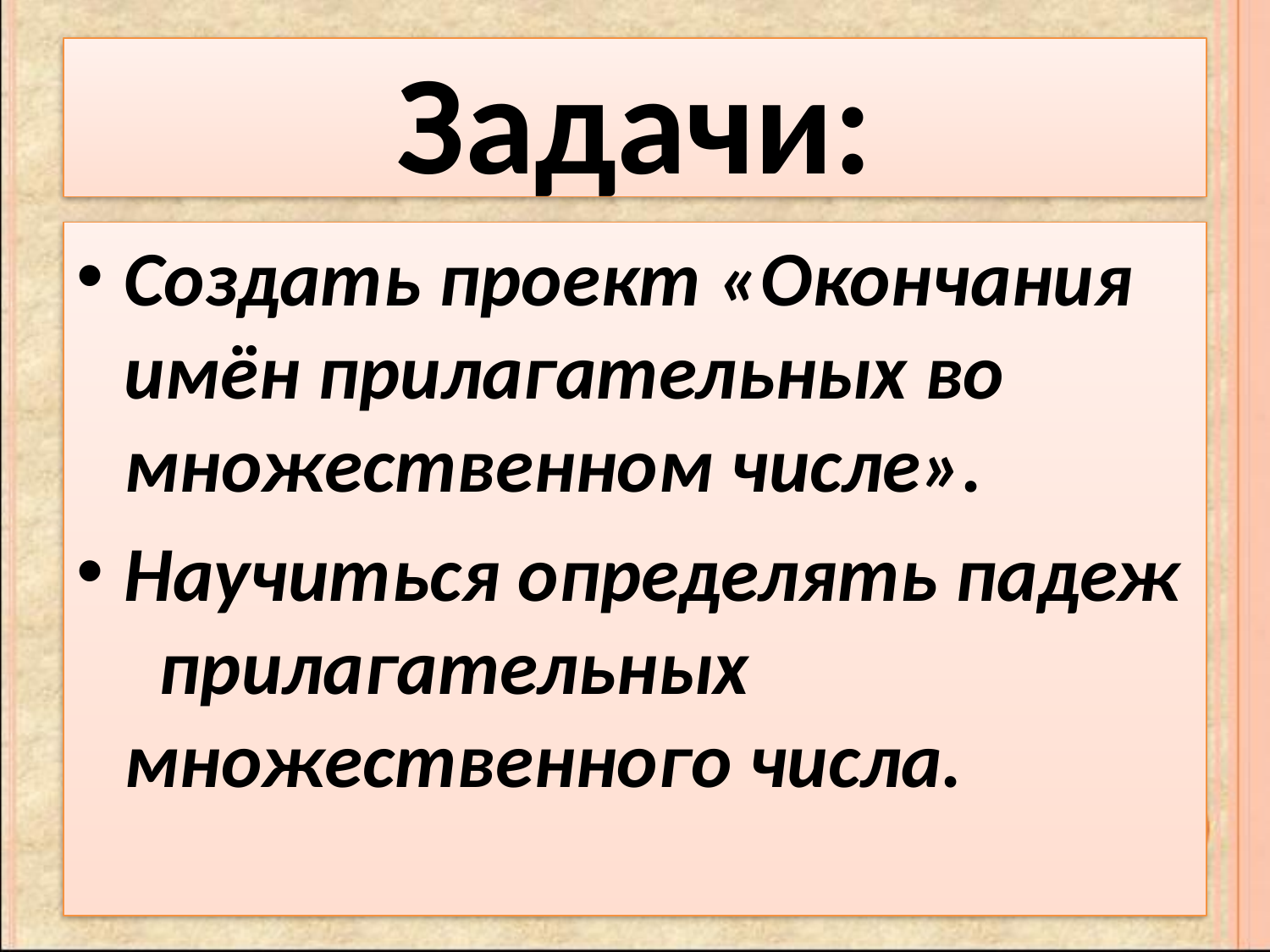

# Задачи:
Создать проект «Окончания имён прилагательных во множественном числе».
Научиться определять падеж   прилагательных множественного числа.